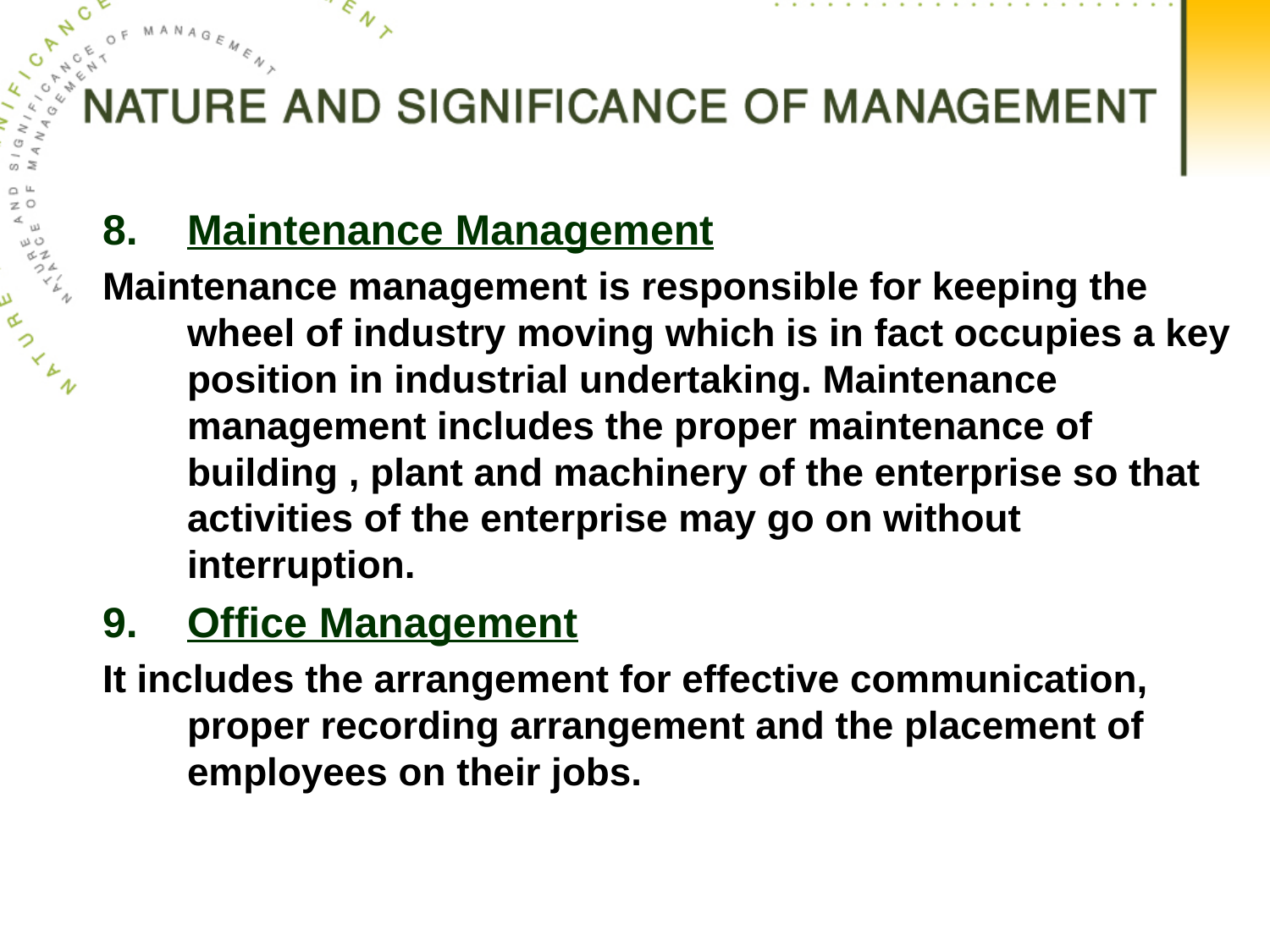

Maintenance Management
Maintenance management is responsible for keeping the wheel of industry moving which is in fact occupies a key position in industrial undertaking. Maintenance  management includes the proper maintenance of building , plant and machinery of the enterprise so that activities of the enterprise may go on without interruption.
Office Management
It includes the arrangement for effective communication, proper recording arrangement and the placement of employees on their jobs.